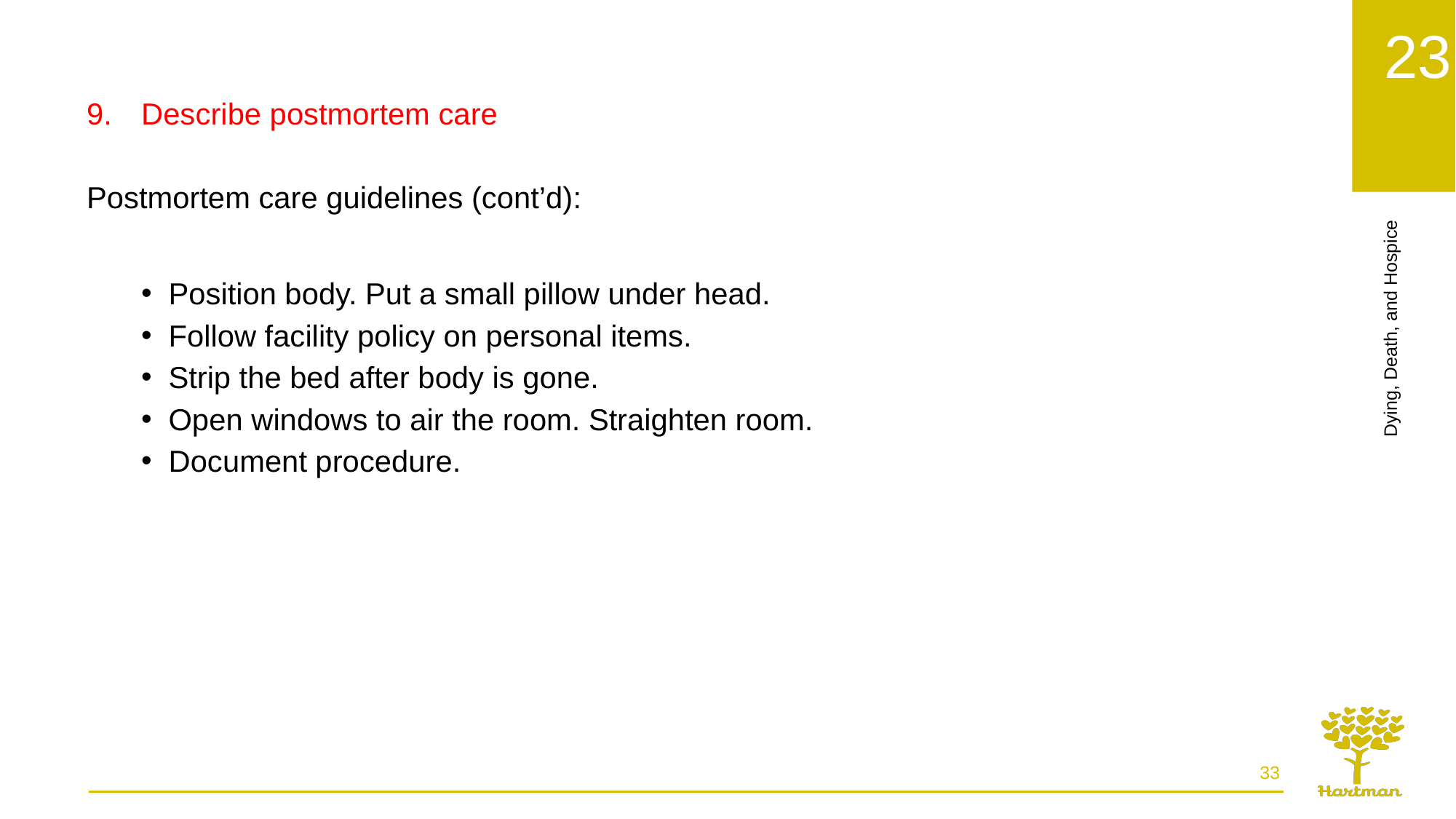

Describe postmortem care

Postmortem care guidelines (cont’d):

Position body. Put a small pillow under head.
Follow facility policy on personal items.
Strip the bed after body is gone.
Open windows to air the room. Straighten room.
Document procedure.

33